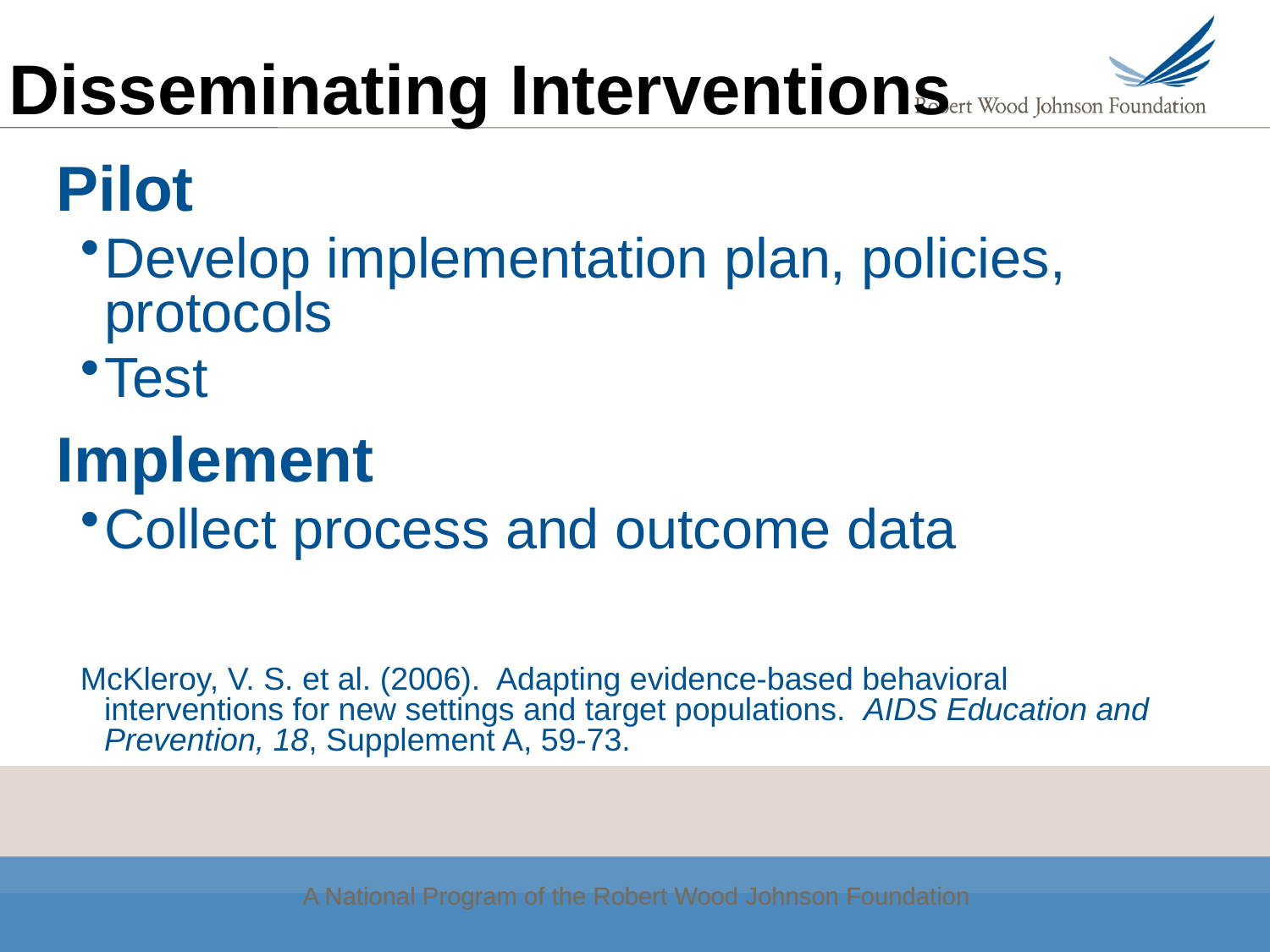

# Disseminating Interventions
Pilot
Develop implementation plan, policies, protocols
Test
Implement
Collect process and outcome data

McKleroy, V. S. et al. (2006).  Adapting evidence-based behavioral interventions for new settings and target populations.  AIDS Education and Prevention, 18, Supplement A, 59-73.

A National Program of the Robert Wood Johnson Foundation